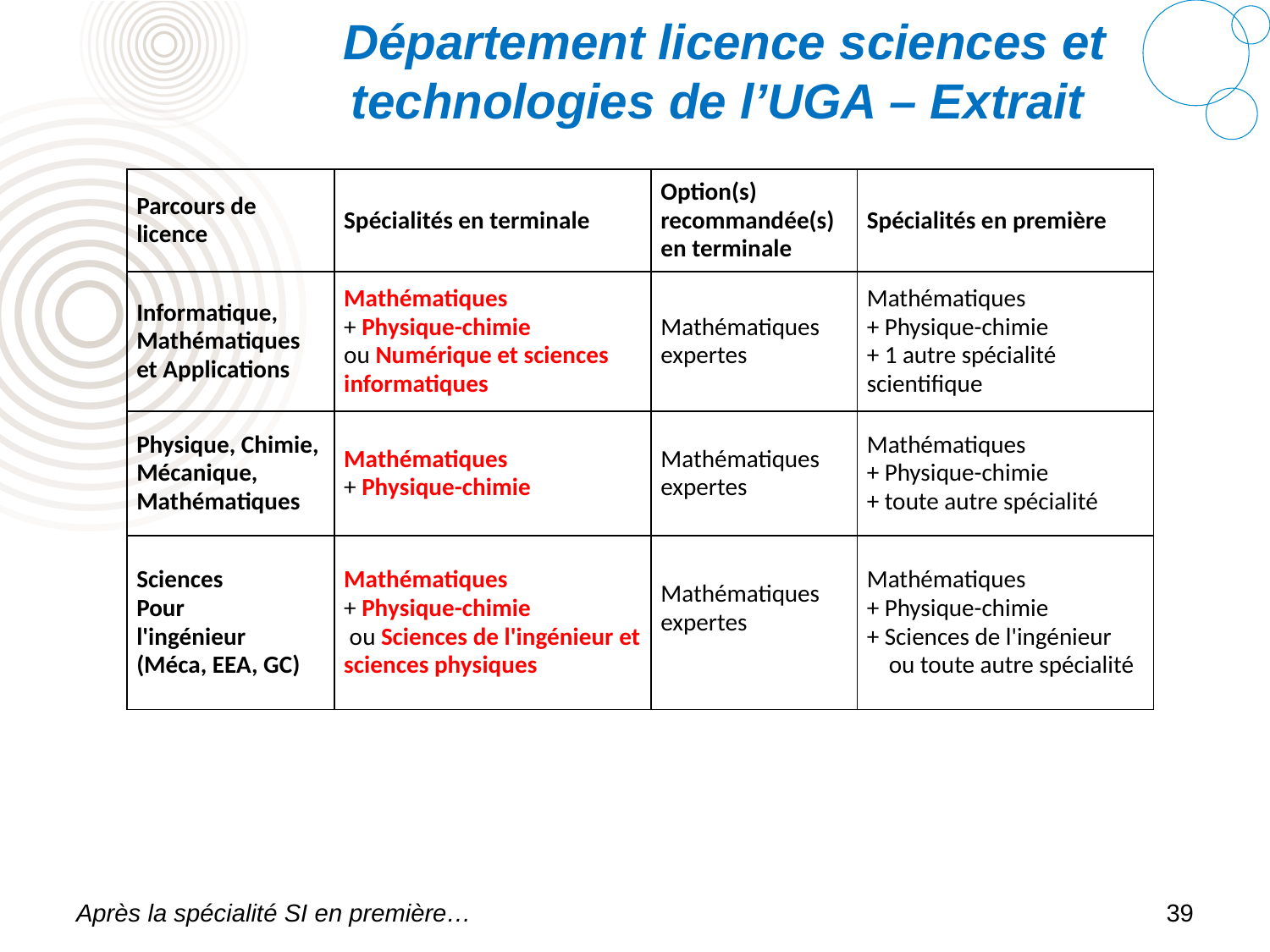

# Département licence sciences et technologies de l’UGA – Extrait
| Parcours de licence | Spécialités en terminale | Option(s) recommandée(s) en terminale | Spécialités en première |
| --- | --- | --- | --- |
| Informatique, Mathématiques et Applications | Mathématiques + Physique-chimie ou Numérique et sciences informatiques | Mathématiques expertes | Mathématiques + Physique-chimie + 1 autre spécialité scientifique |
| Physique, Chimie, Mécanique, Mathématiques | Mathématiques + Physique-chimie | Mathématiques expertes | Mathématiques + Physique-chimie + toute autre spécialité |
| Sciences Pour l'ingénieur (Méca, EEA, GC) | Mathématiques + Physique-chimie  ou Sciences de l'ingénieur et sciences physiques | Mathématiques expertes | Mathématiques + Physique-chimie + Sciences de l'ingénieur     ou toute autre spécialité |
Après la spécialité SI en première…
39